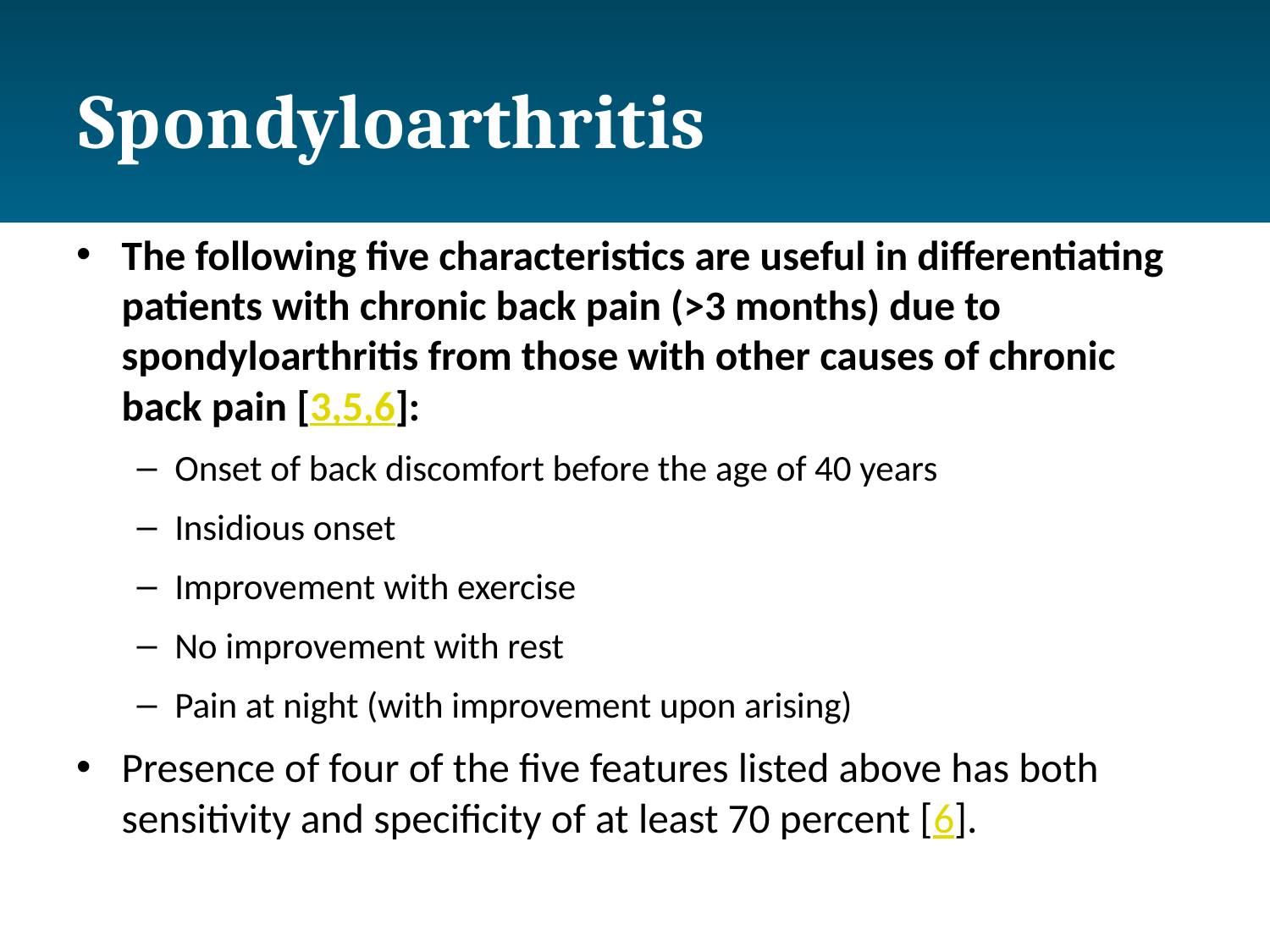

# Spondyloarthritis
The following five characteristics are useful in differentiating patients with chronic back pain (>3 months) due to spondyloarthritis from those with other causes of chronic back pain [3,5,6]:
Onset of back discomfort before the age of 40 years
Insidious onset
Improvement with exercise
No improvement with rest
Pain at night (with improvement upon arising)
Presence of four of the five features listed above has both sensitivity and specificity of at least 70 percent [6].